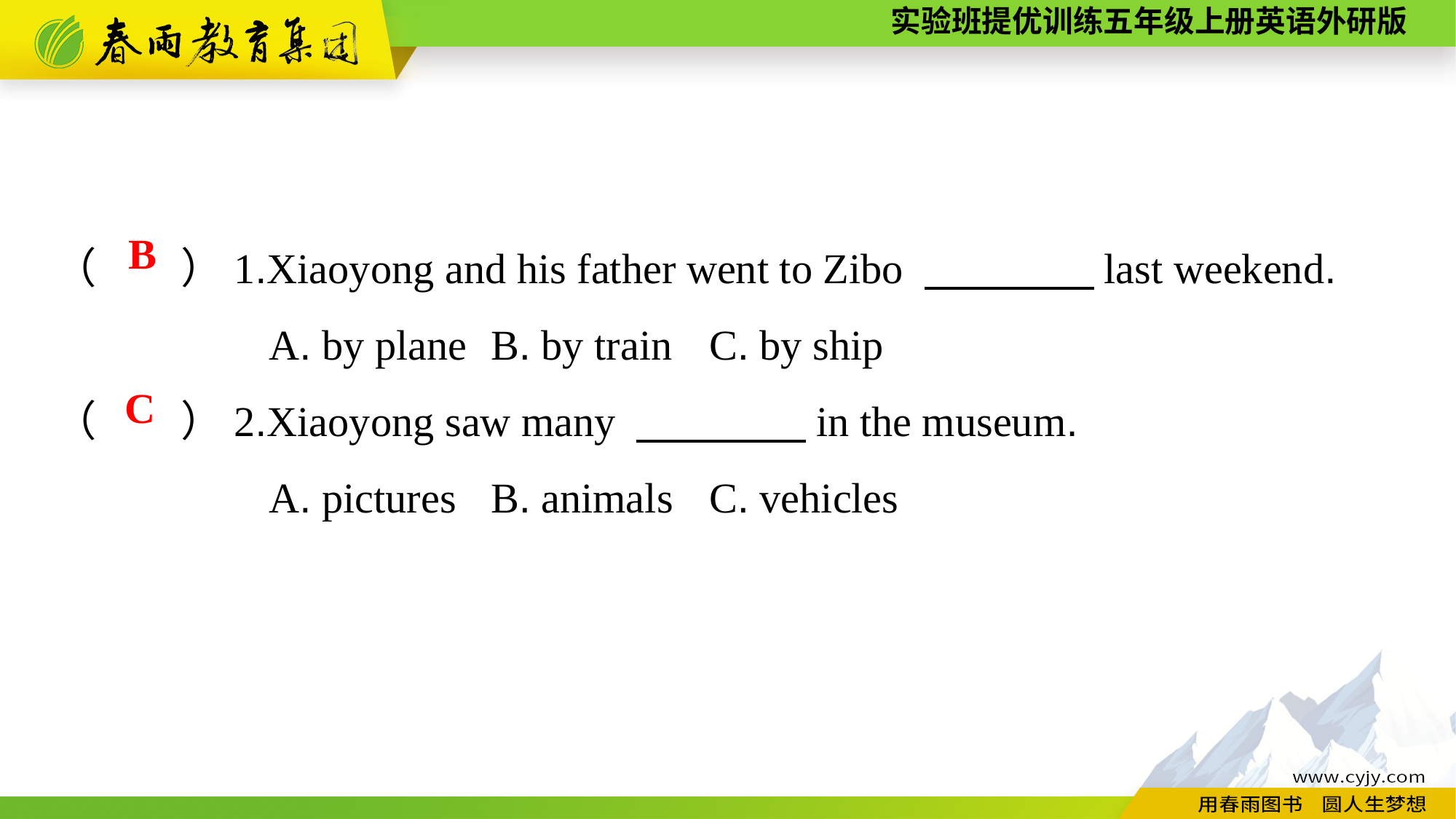

（　　）1.Xiaoyong and his father went to Zibo 　　　　last weekend.
A. by plane	B. by train	C. by ship
（　　）2.Xiaoyong saw many 　　　　in the museum.
A. pictures	B. animals	C. vehicles
B
C